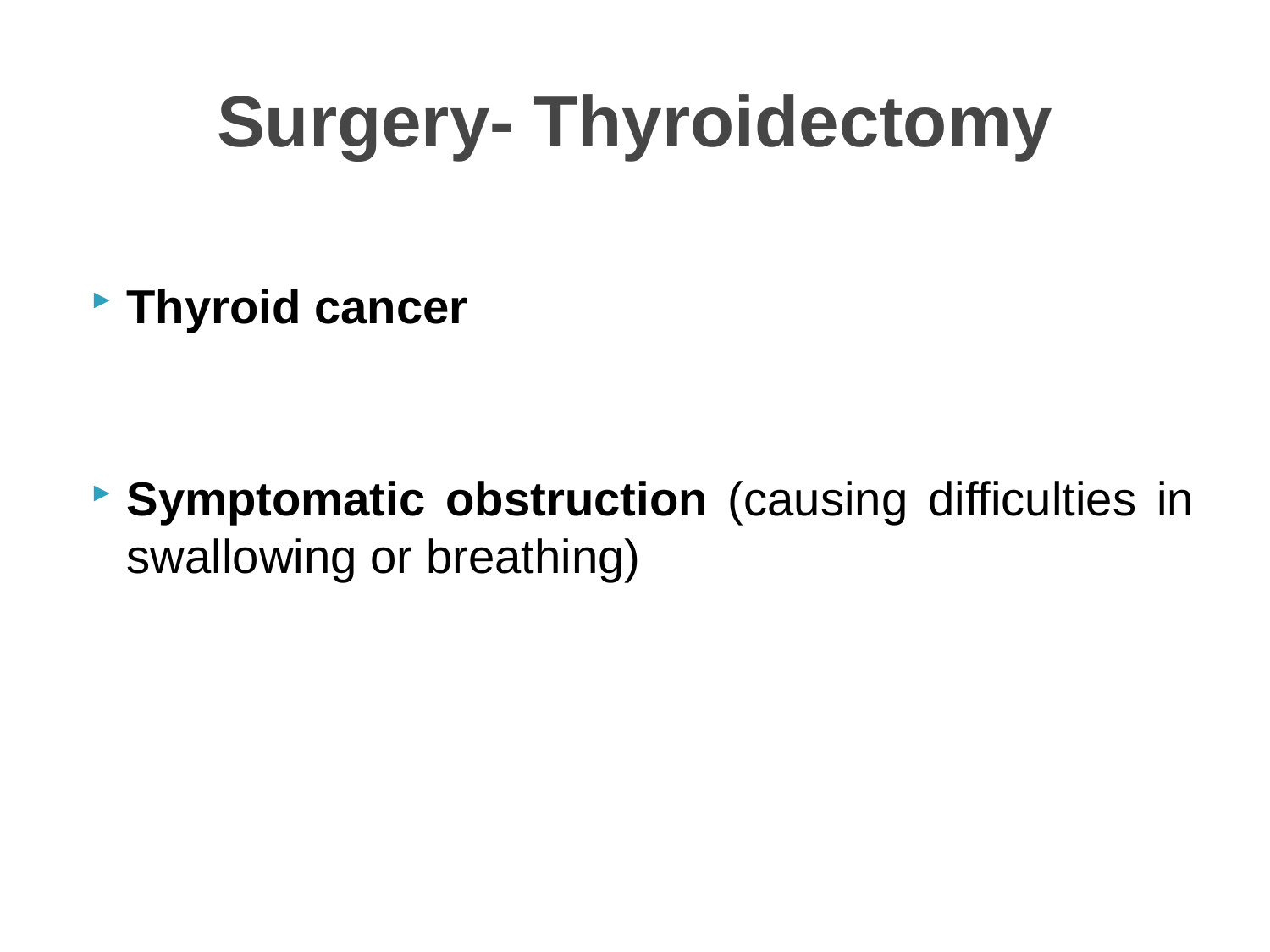

# Surgery- Thyroidectomy

Thyroid cancer

Symptomatic obstruction (causing difficulties in swallowing or breathing)